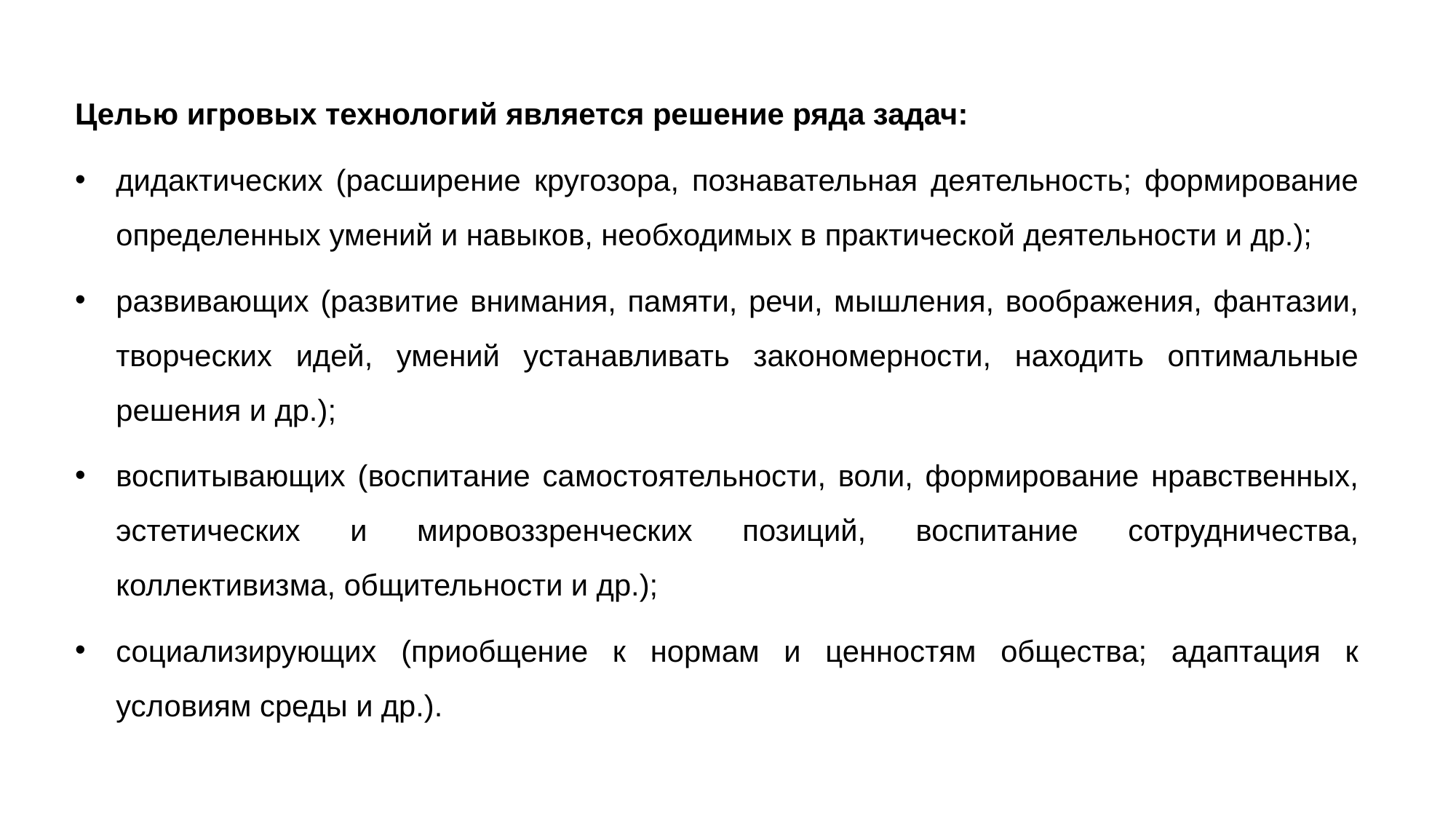

Целью игровых технологий является решение ряда задач:
дидактических (расширение кругозора, познавательная деятельность; формирование определенных умений и навыков, необходимых в практической деятельности и др.);
развивающих (развитие внимания, памяти, речи, мышления, воображения, фантазии, творческих идей, умений устанавливать закономерности, находить оптимальные решения и др.);
воспитывающих (воспитание самостоятельности, воли, формирование нравственных, эстетических и мировоззренческих позиций, воспитание сотрудничества, коллективизма, общительности и др.);
социализирующих (приобщение к нормам и ценностям общества; адаптация к условиям среды и др.).